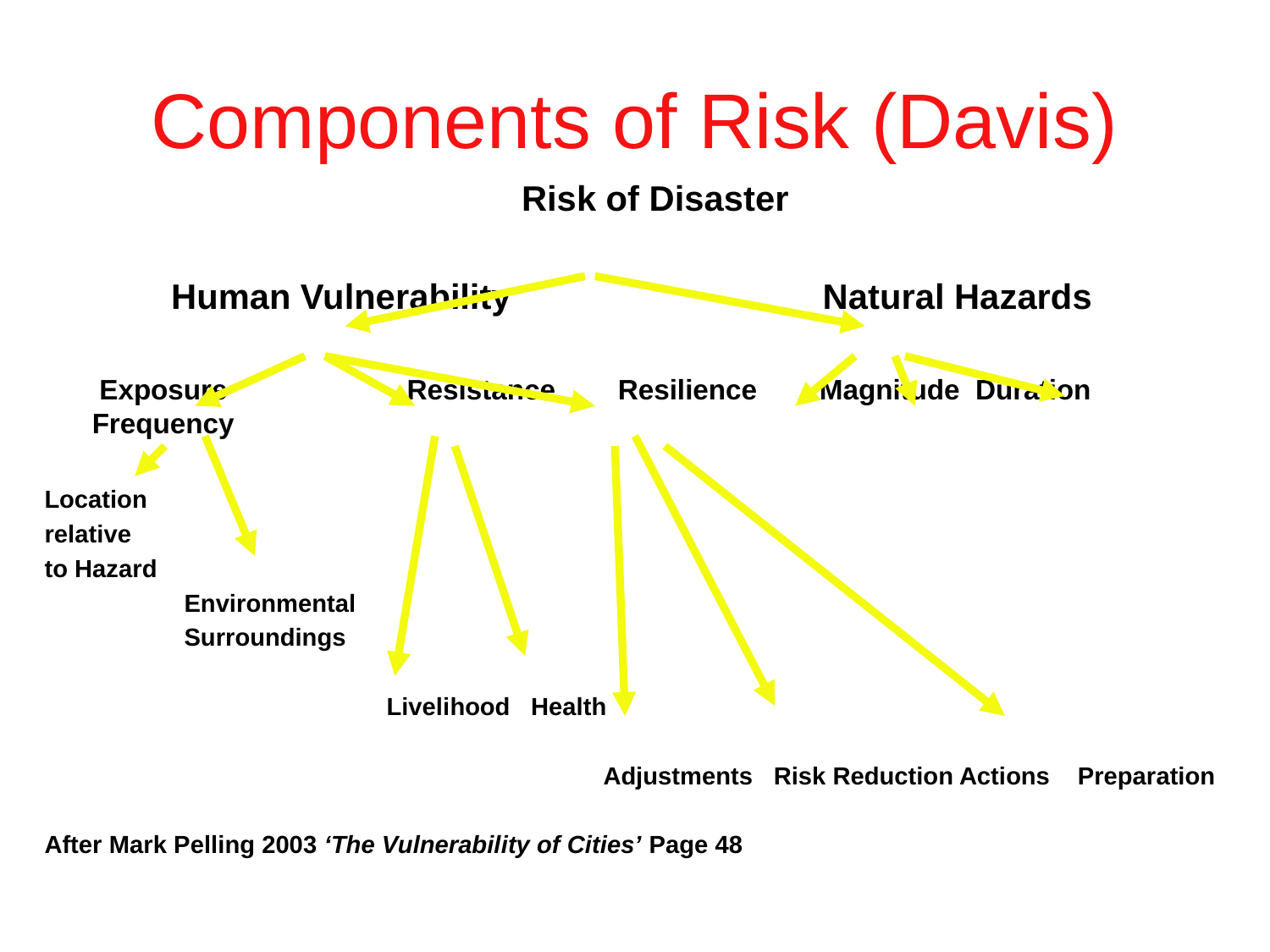

# Components of Risk (Davis)
                                                 Risk of Disaster

             Human Vulnerability                                Natural Hazards

       Exposure                       Resistance        Resilience        Magnitude  Duration   Frequency

Location
relative
to Hazard
                    Environmental
                    Surroundings

                                                 Livelihood   Health

                                                                                Adjustments   Risk Reduction Actions    Preparation

After Mark Pelling 2003 ‘The Vulnerability of Cities’ Page 48